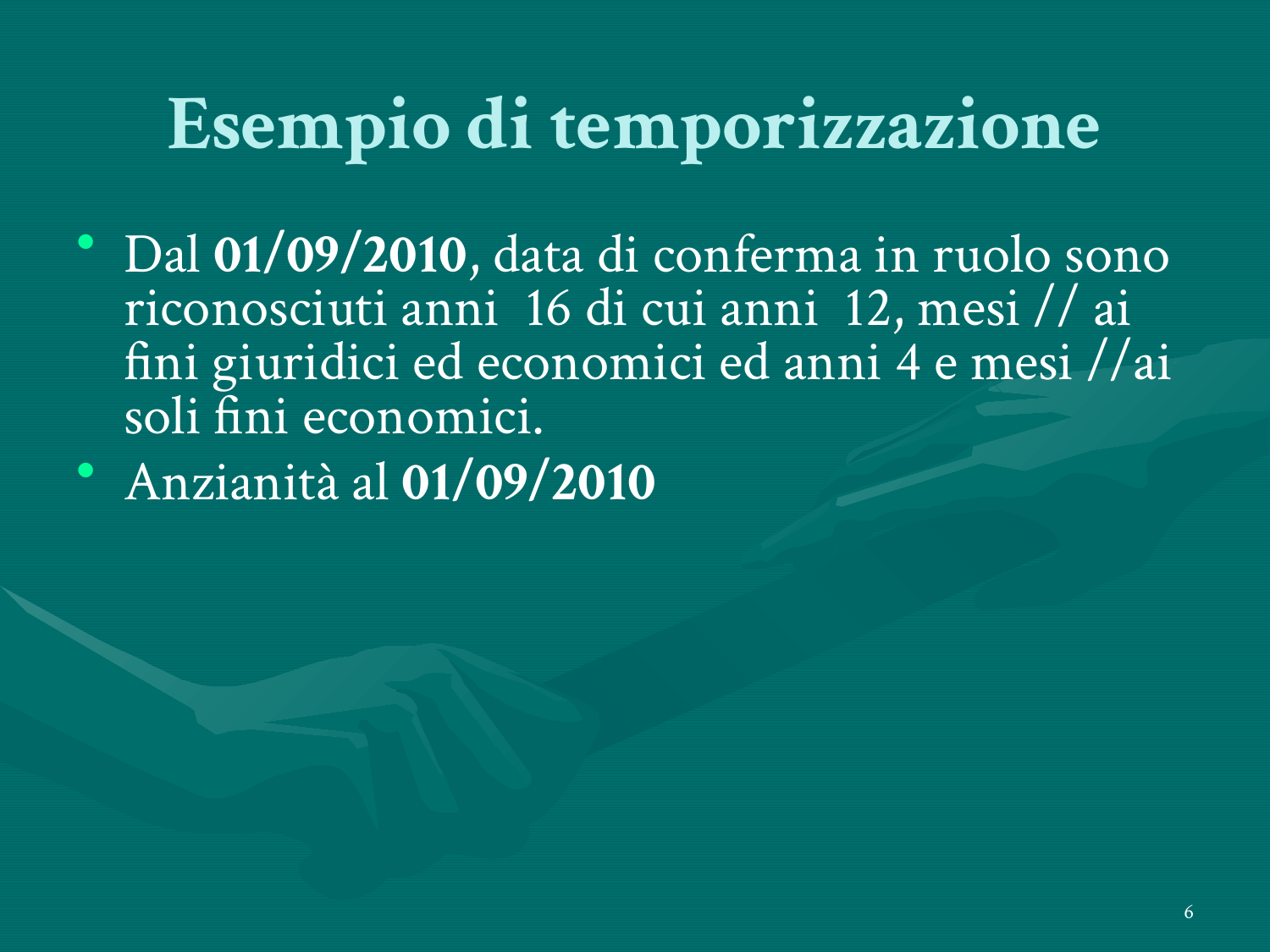

# Esempio di temporizzazione
Dal 01/09/2010, data di conferma in ruolo sono riconosciuti anni  16 di cui anni  12, mesi // ai fini giuridici ed economici ed anni 4 e mesi //ai soli fini economici.
Anzianità al 01/09/2010

6